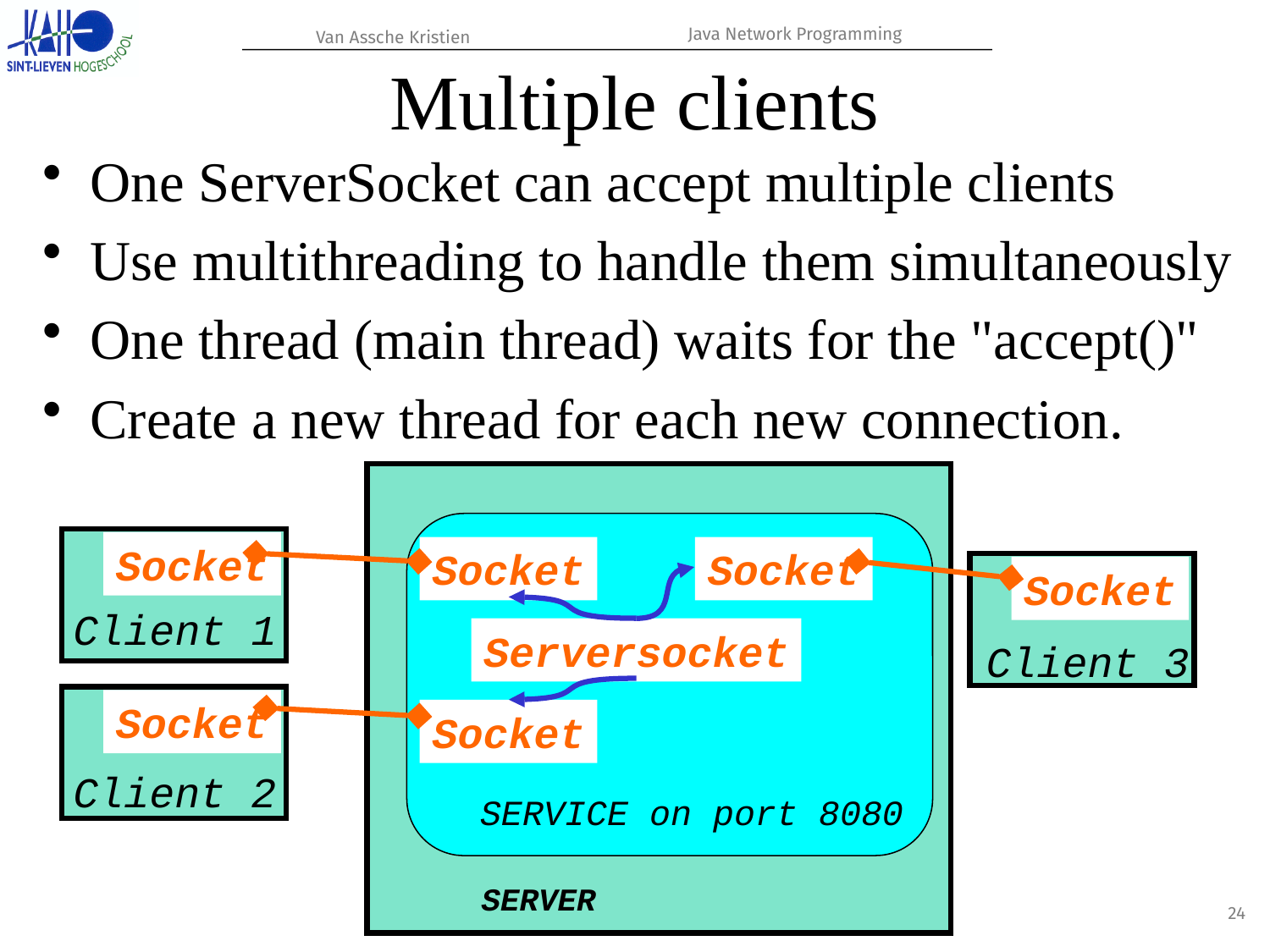

# Multiple clients
One ServerSocket can accept multiple clients
Use multithreading to handle them simultaneously
One thread (main thread) waits for the "accept()"
Create a new thread for each new connection.

SERVICE on port 8080

Socket
Socket
Socket

Socket
Client 3

Serversocket

Socket
Client 2
Socket

SERVER
Client 1